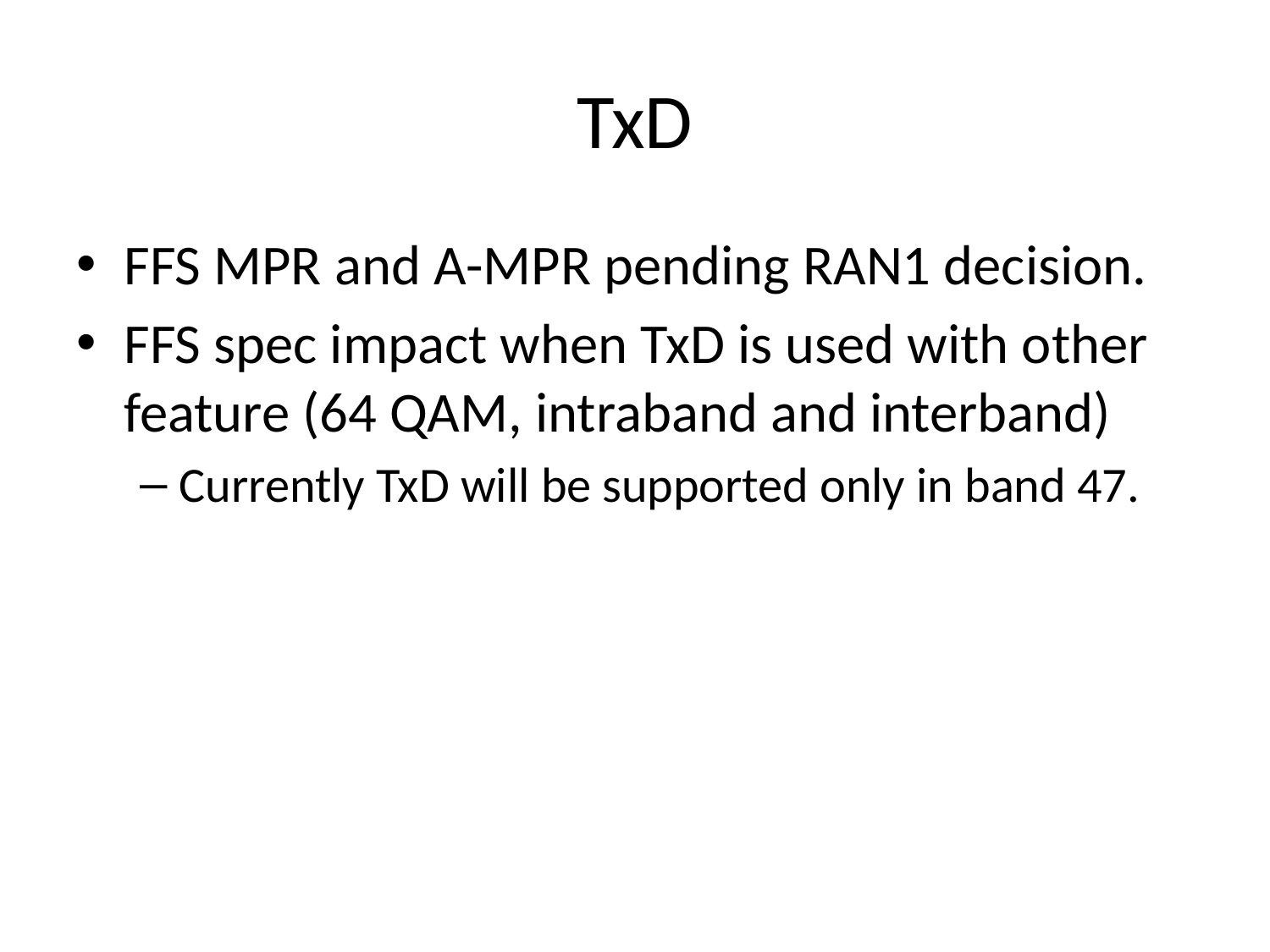

# TxD
FFS MPR and A-MPR pending RAN1 decision.
FFS spec impact when TxD is used with other feature (64 QAM, intraband and interband)
Currently TxD will be supported only in band 47.